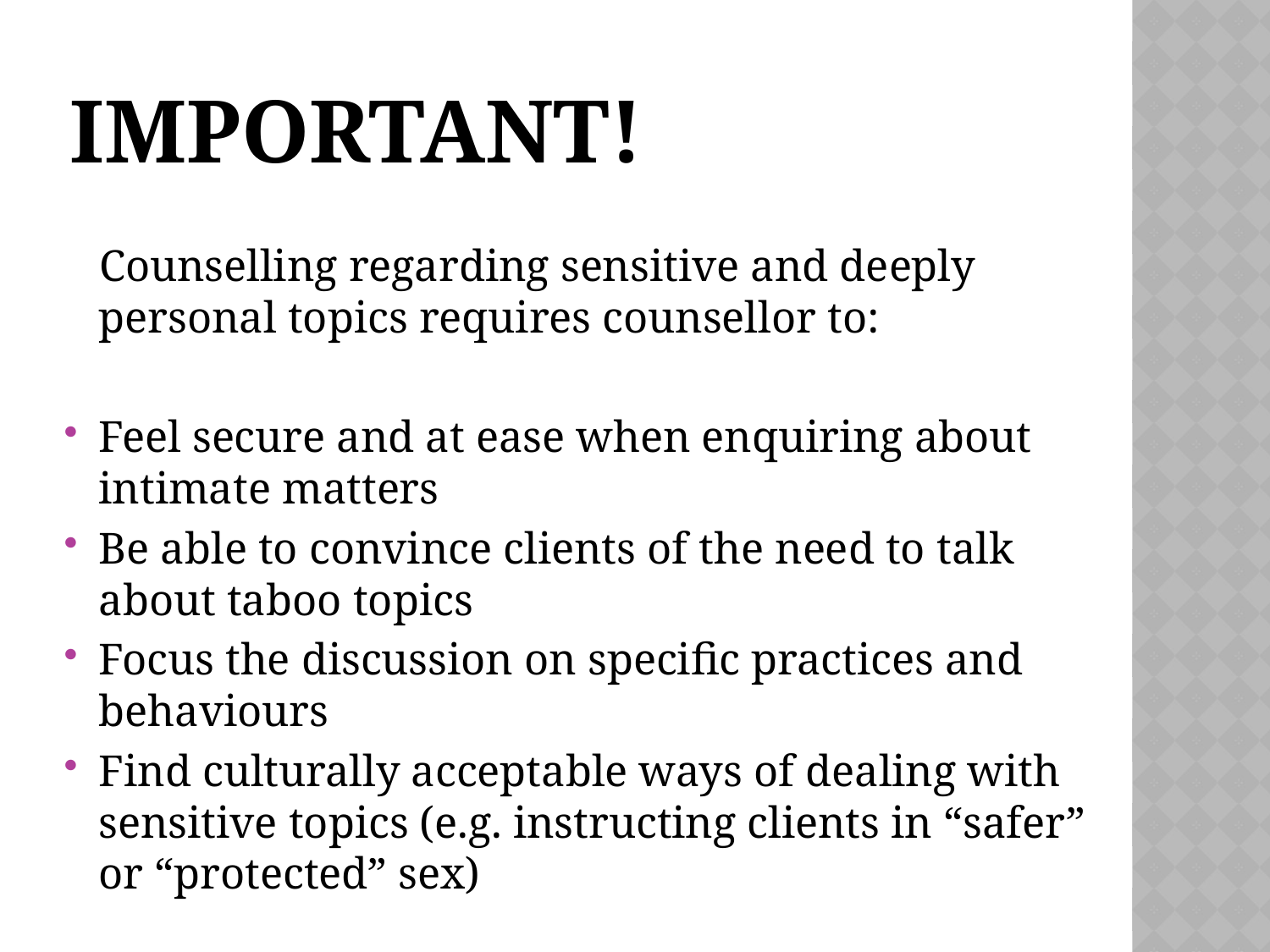

# Important!
   Counselling regarding sensitive and deeply personal topics requires counsellor to:

Feel secure and at ease when enquiring about intimate matters
Be able to convince clients of the need to talk about taboo topics
Focus the discussion on specific practices and behaviours
Find culturally acceptable ways of dealing with sensitive topics (e.g. instructing clients in “safer” or “protected” sex)